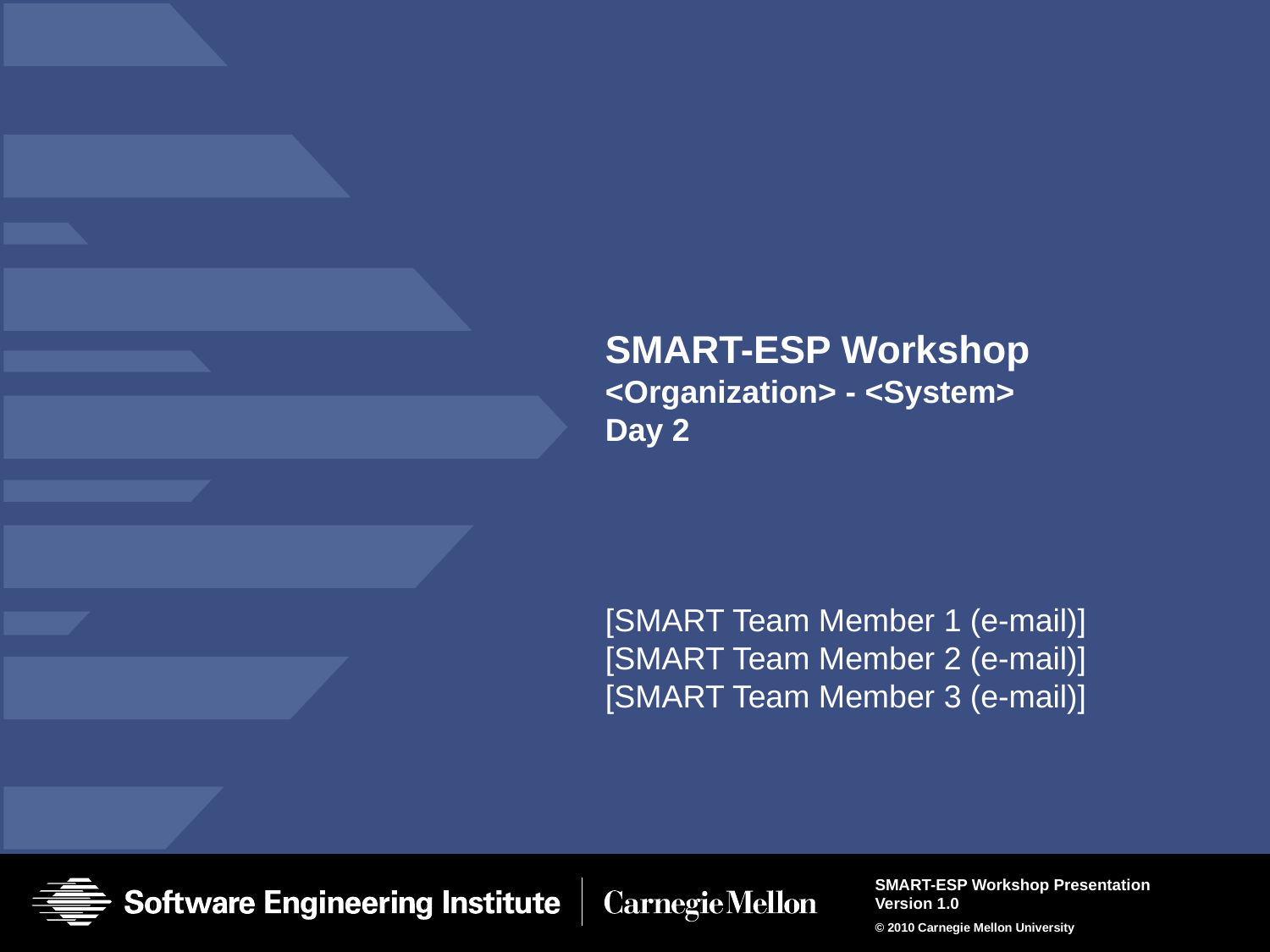

# SMART-ESP Workshop <Organization> - <System> Day 2
[SMART Team Member 1 (e-mail)]
[SMART Team Member 2 (e-mail)]
[SMART Team Member 3 (e-mail)]